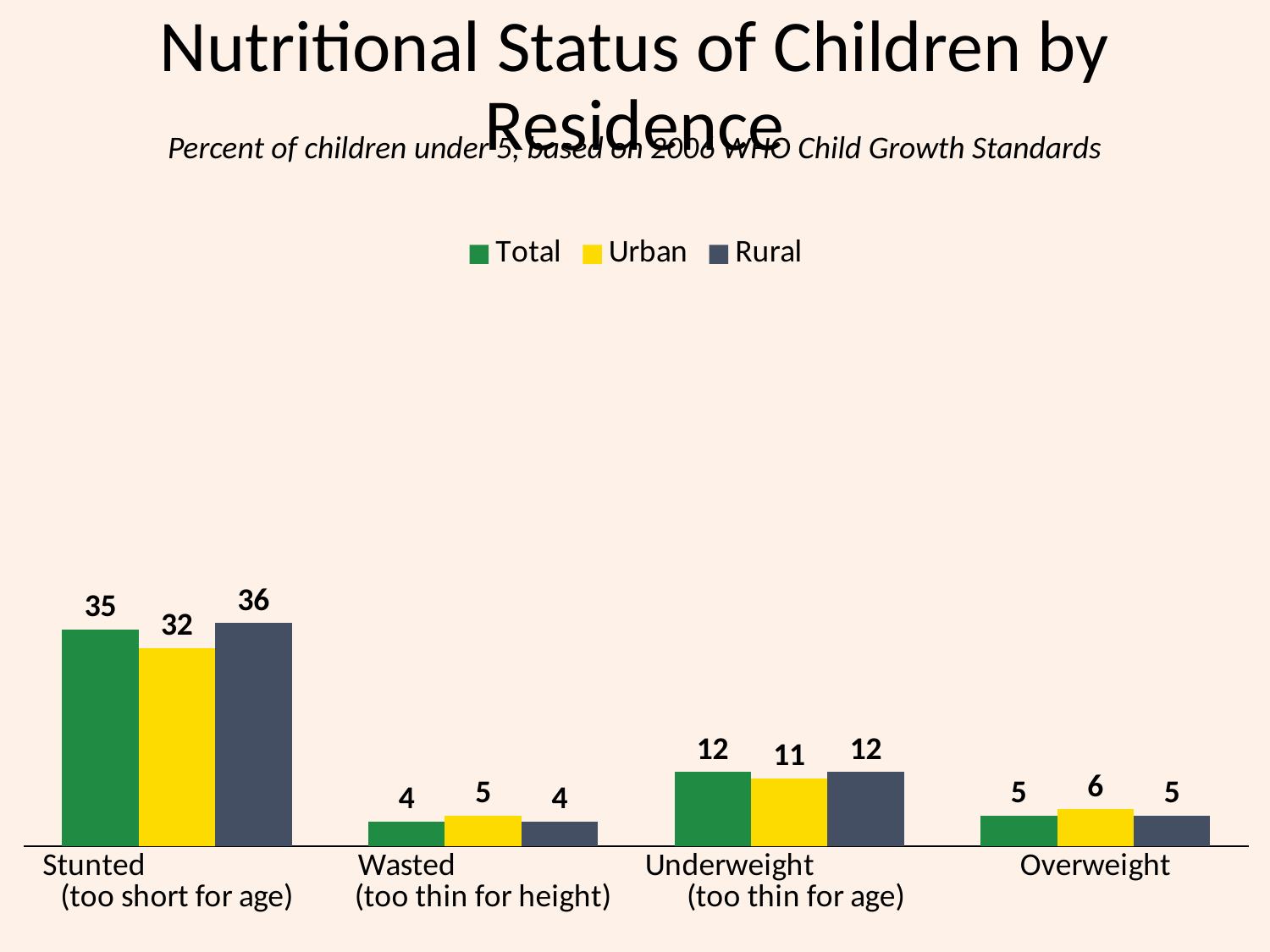

# Nutritional Status of Children by Residence
Percent of children under 5, based on 2006 WHO Child Growth Standards

### Chart

| Category | Total | Urban | Rural |
|---|---|---|---|
| Stunted                          (too short for age) | 35.0 | 32.0 | 36.0 |
| Wasted                        (too thin for height) | 4.0 | 5.0 | 4.0 |
| Underweight                     (too thin for age) | 12.0 | 11.0 | 12.0 |
| Overweight | 5.0 | 6.0 | 5.0 |